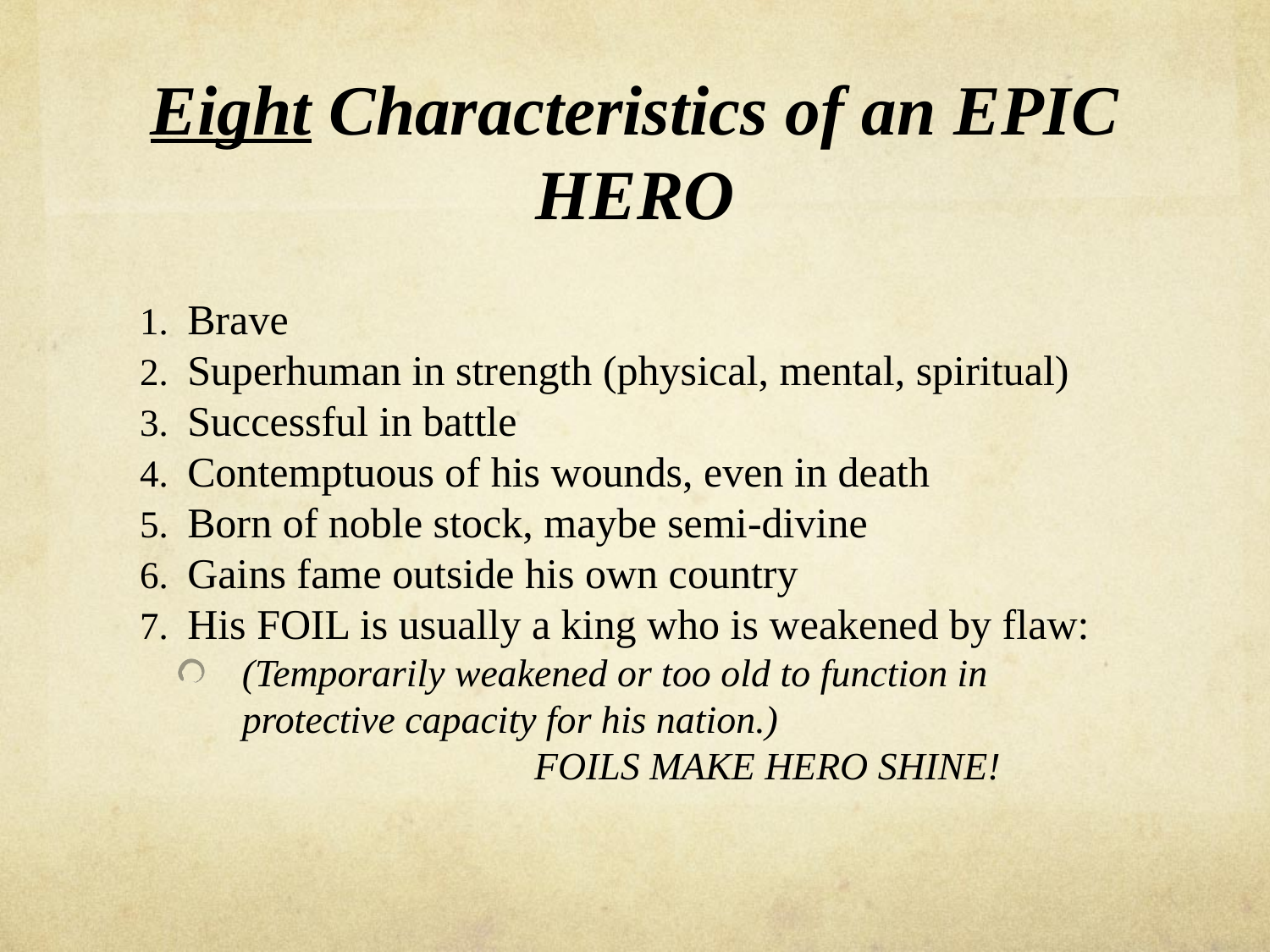

# Eight Characteristics of an EPIC HERO
Brave
Superhuman in strength (physical, mental, spiritual)
Successful in battle
Contemptuous of his wounds, even in death
Born of noble stock, maybe semi-divine
Gains fame outside his own country
His FOIL is usually a king who is weakened by flaw:
(Temporarily weakened or too old to function in protective capacity for his nation.) 			                 FOILS MAKE HERO SHINE!